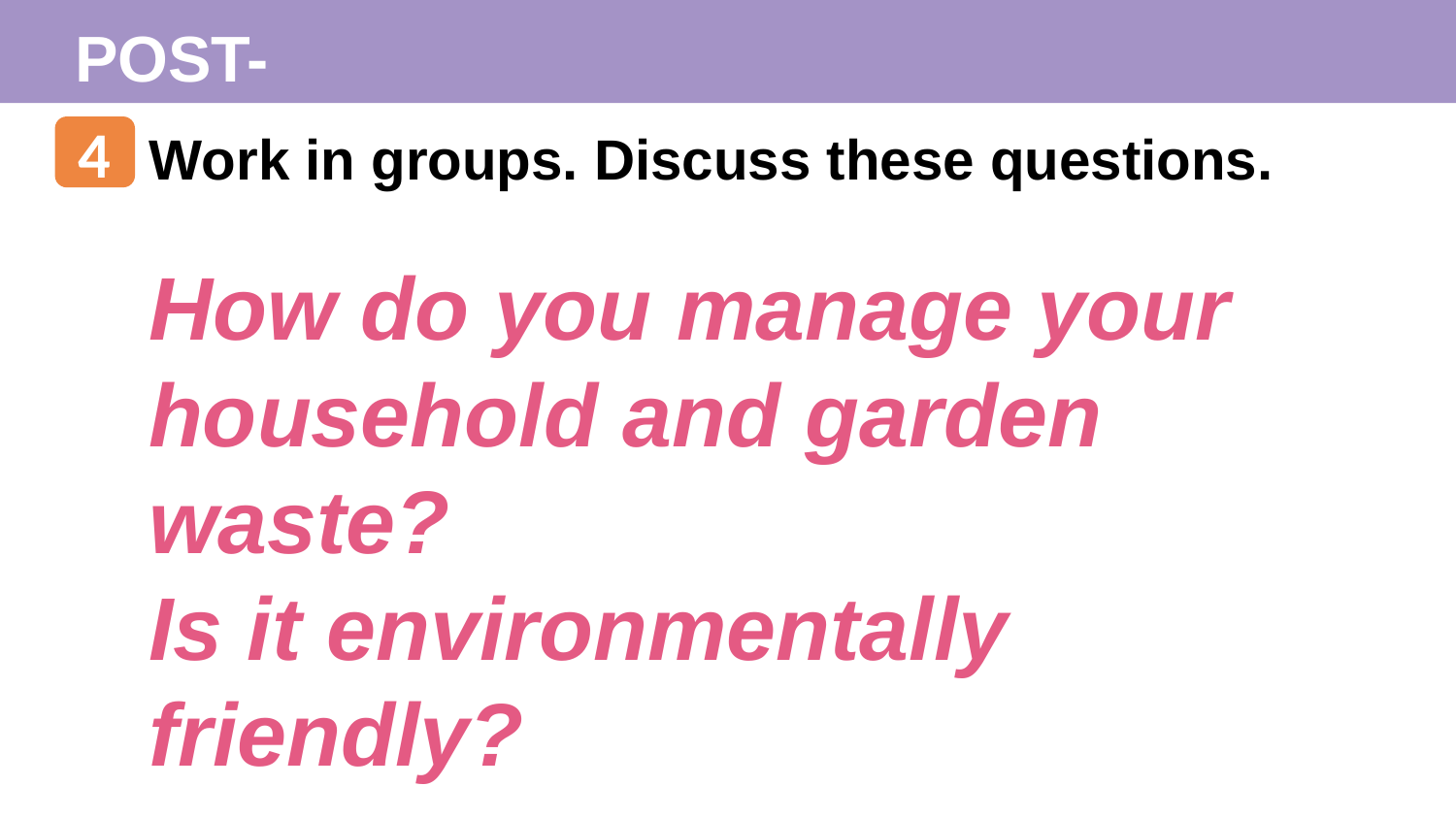

POST-LISTENING
4
Work in groups. Discuss these questions.
How do you manage your household and garden waste?
Is it environmentally friendly?